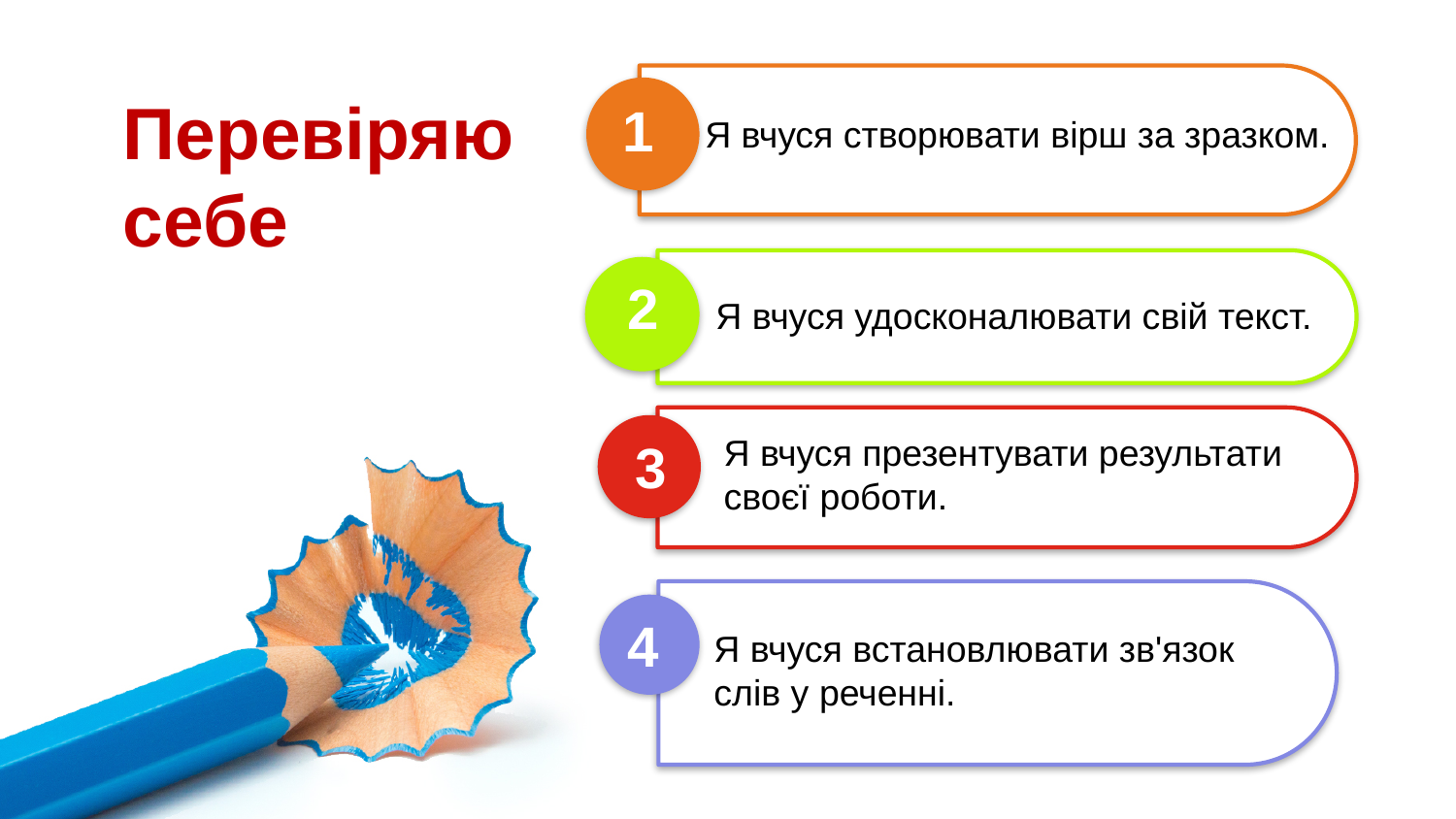

Перевіряю себе

1
Я вчуся створювати вірш за зразком.

2
Я вчуся удосконалювати свій текст.

Я вчуся презентувати результати своєї роботи.

3

4
Я вчуся встановлювати зв'язок
слів у реченні.